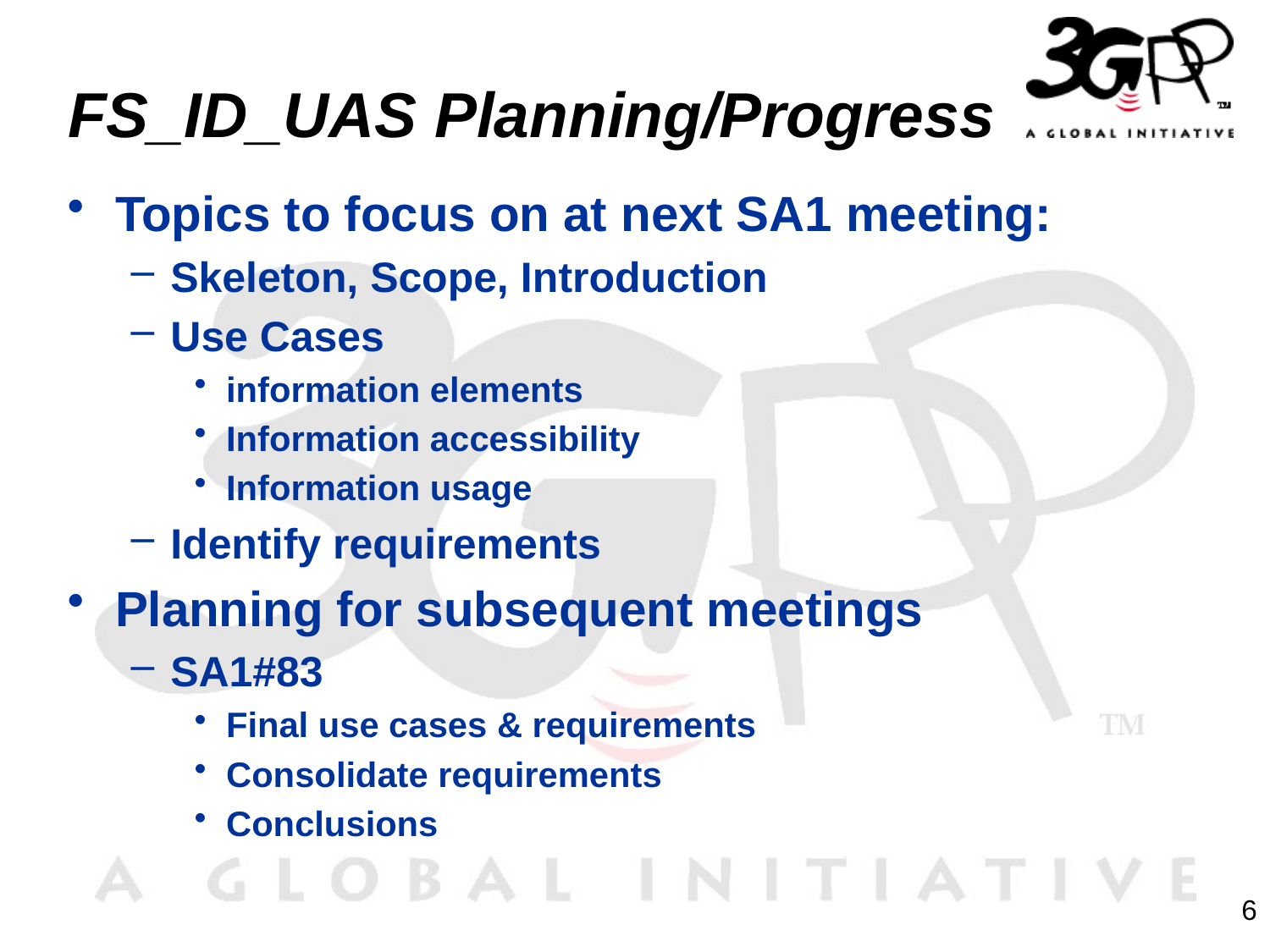

# FS_ID_UAS Planning/Progress
Topics to focus on at next SA1 meeting:
Skeleton, Scope, Introduction
Use Cases
information elements
Information accessibility
Information usage
Identify requirements
Planning for subsequent meetings
SA1#83
Final use cases & requirements
Consolidate requirements
Conclusions
6